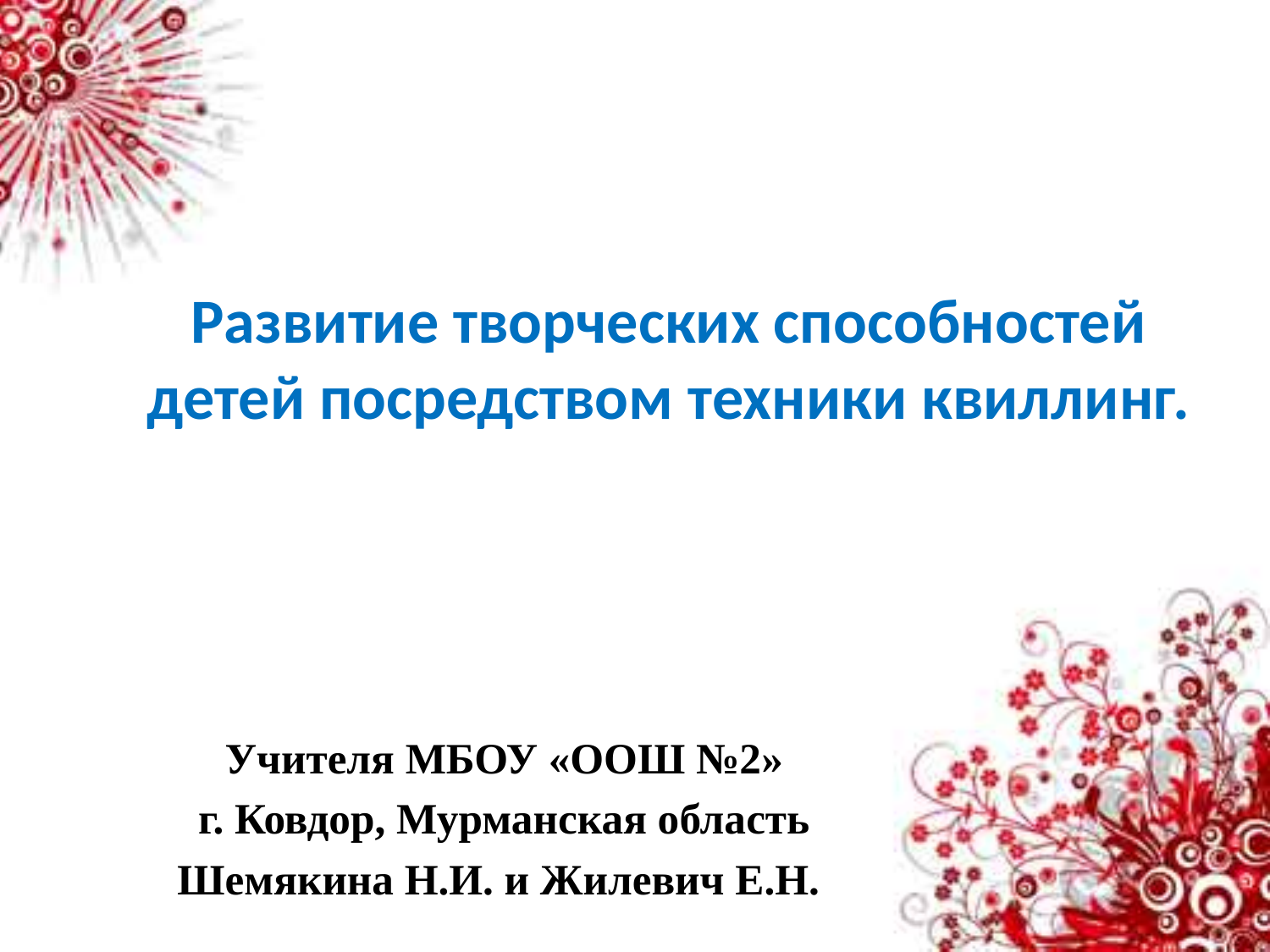

# Развитие творческих способностей детей посредством техники квиллинг.
Учителя МБОУ «ООШ №2»
г. Ковдор, Мурманская область
Шемякина Н.И. и Жилевич Е.Н.